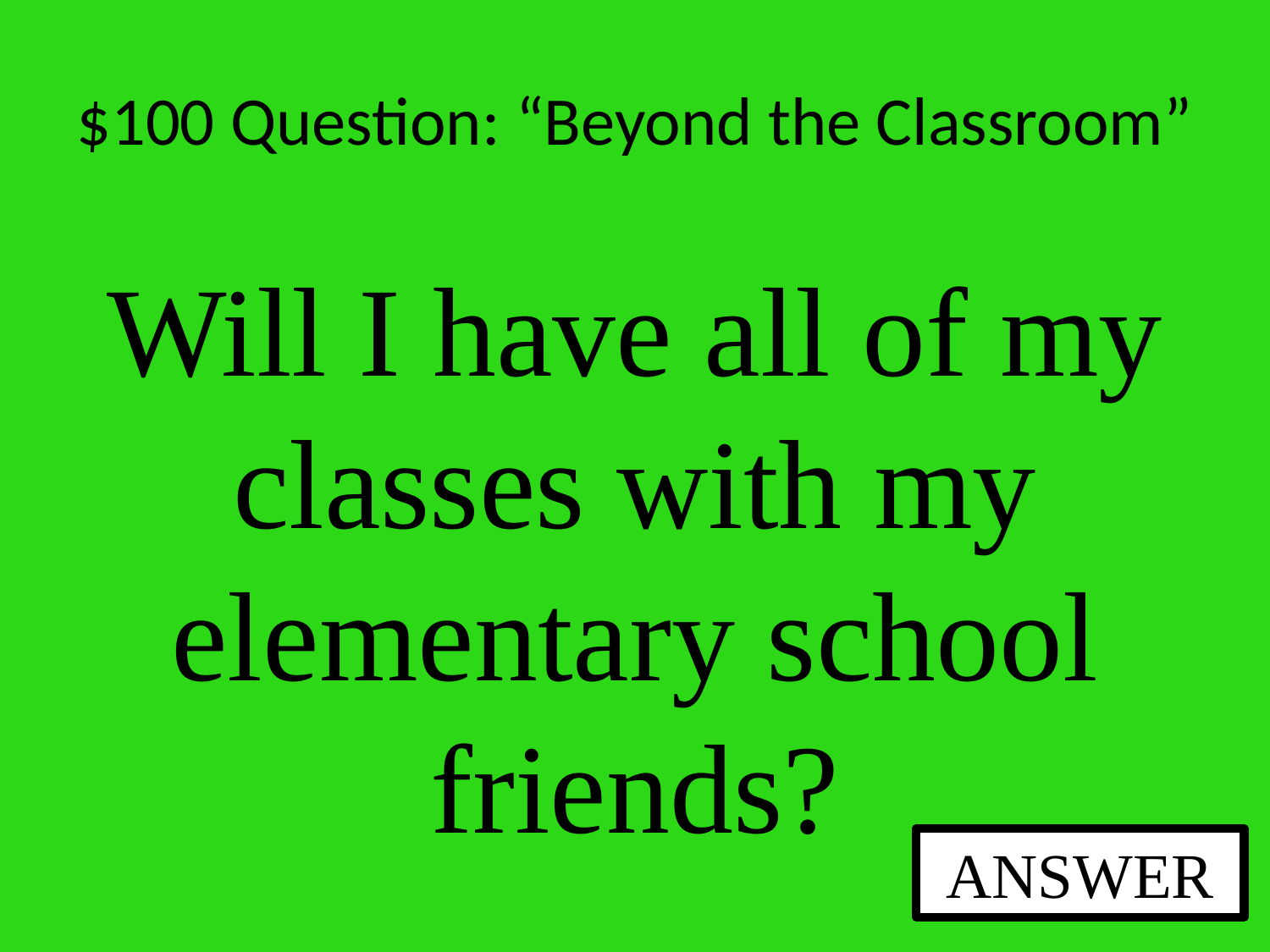

# $100 Question: “Beyond the Classroom”
Will I have all of my classes with my elementary school friends?
ANSWER